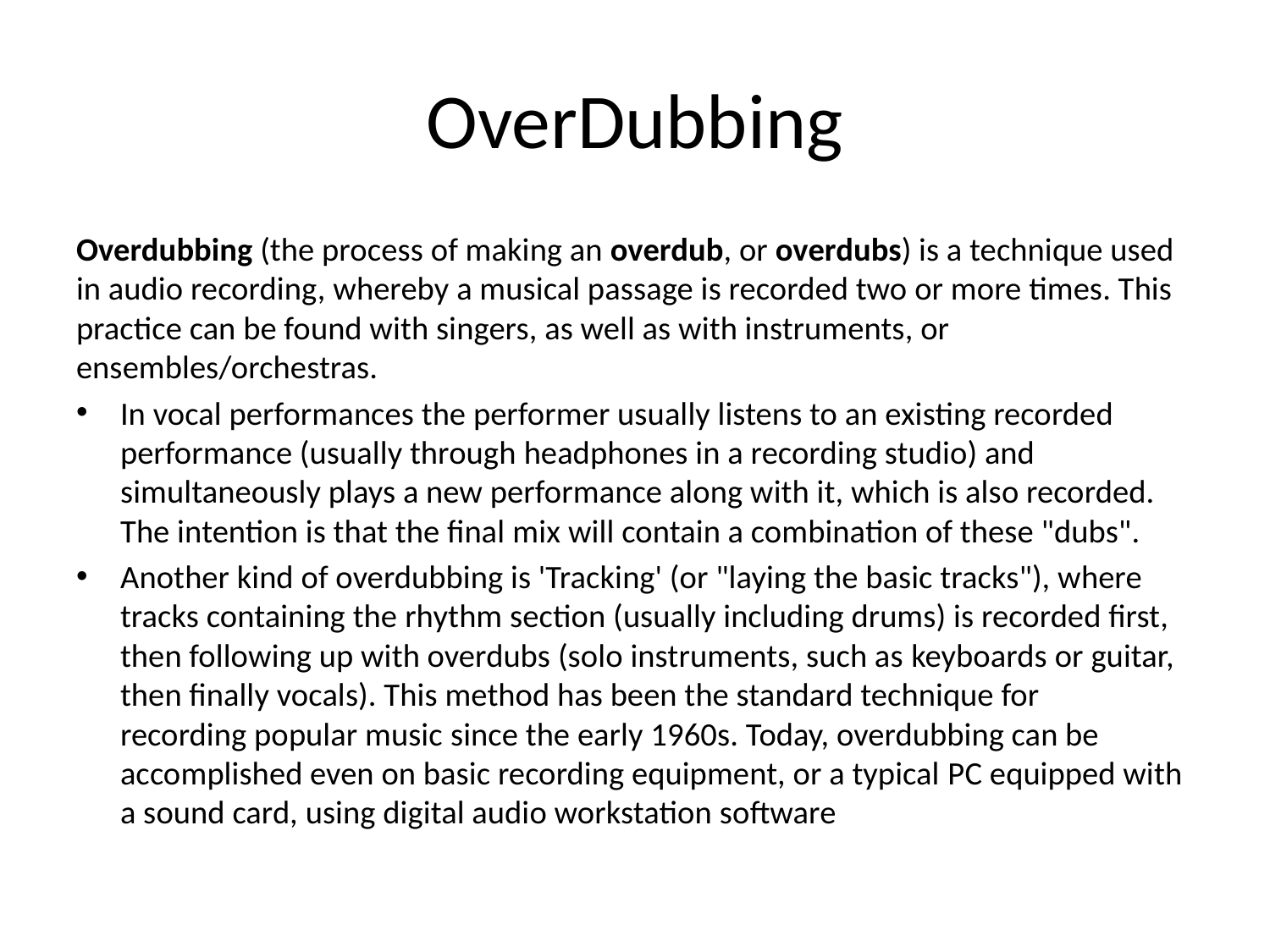

# OverDubbing
Overdubbing (the process of making an overdub, or overdubs) is a technique used in audio recording, whereby a musical passage is recorded two or more times. This practice can be found with singers, as well as with instruments, or ensembles/orchestras.
In vocal performances the performer usually listens to an existing recorded performance (usually through headphones in a recording studio) and simultaneously plays a new performance along with it, which is also recorded. The intention is that the final mix will contain a combination of these "dubs".
Another kind of overdubbing is 'Tracking' (or "laying the basic tracks"), where tracks containing the rhythm section (usually including drums) is recorded first, then following up with overdubs (solo instruments, such as keyboards or guitar, then finally vocals). This method has been the standard technique for recording popular music since the early 1960s. Today, overdubbing can be accomplished even on basic recording equipment, or a typical PC equipped with a sound card, using digital audio workstation software